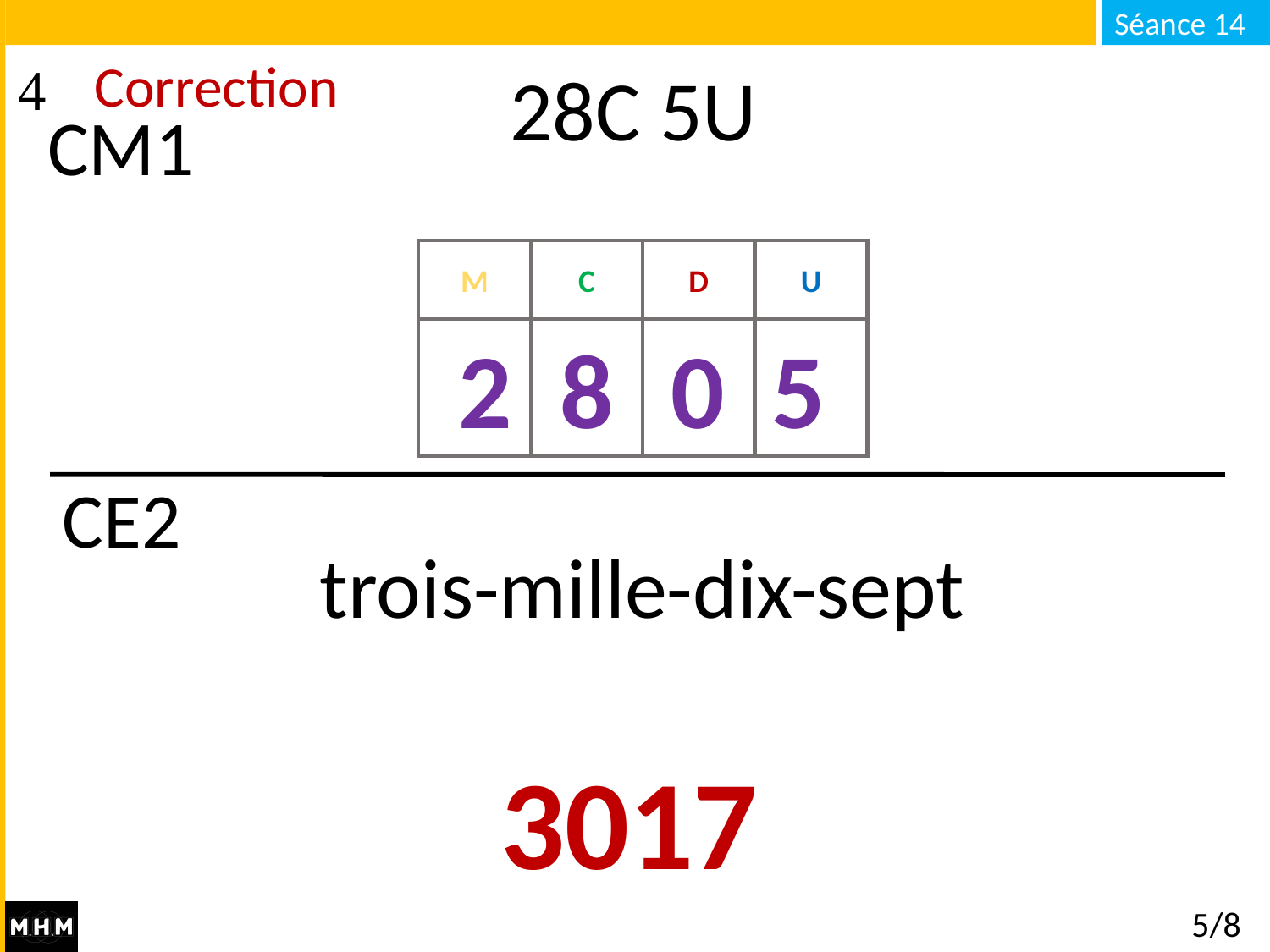

28C 5U
Correction
CM1
M
C
D
U

2   8   0  5
CE2

trois-mille-dix-sept

3017
# 5/8